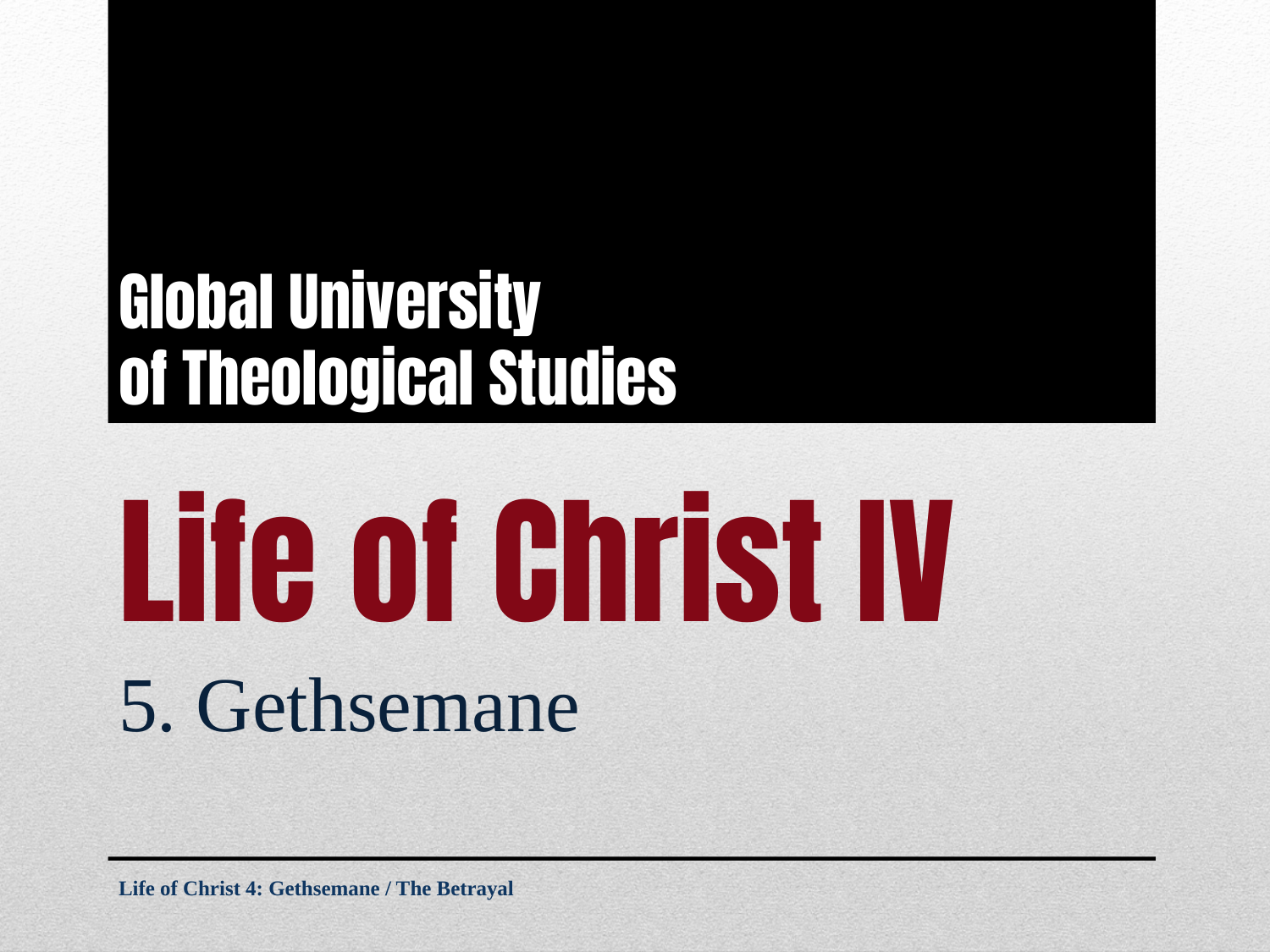

Global University
of Theological Studies
# Life of Christ IV
5. Gethsemane
Life of Christ 4: Gethsemane / The Betrayal